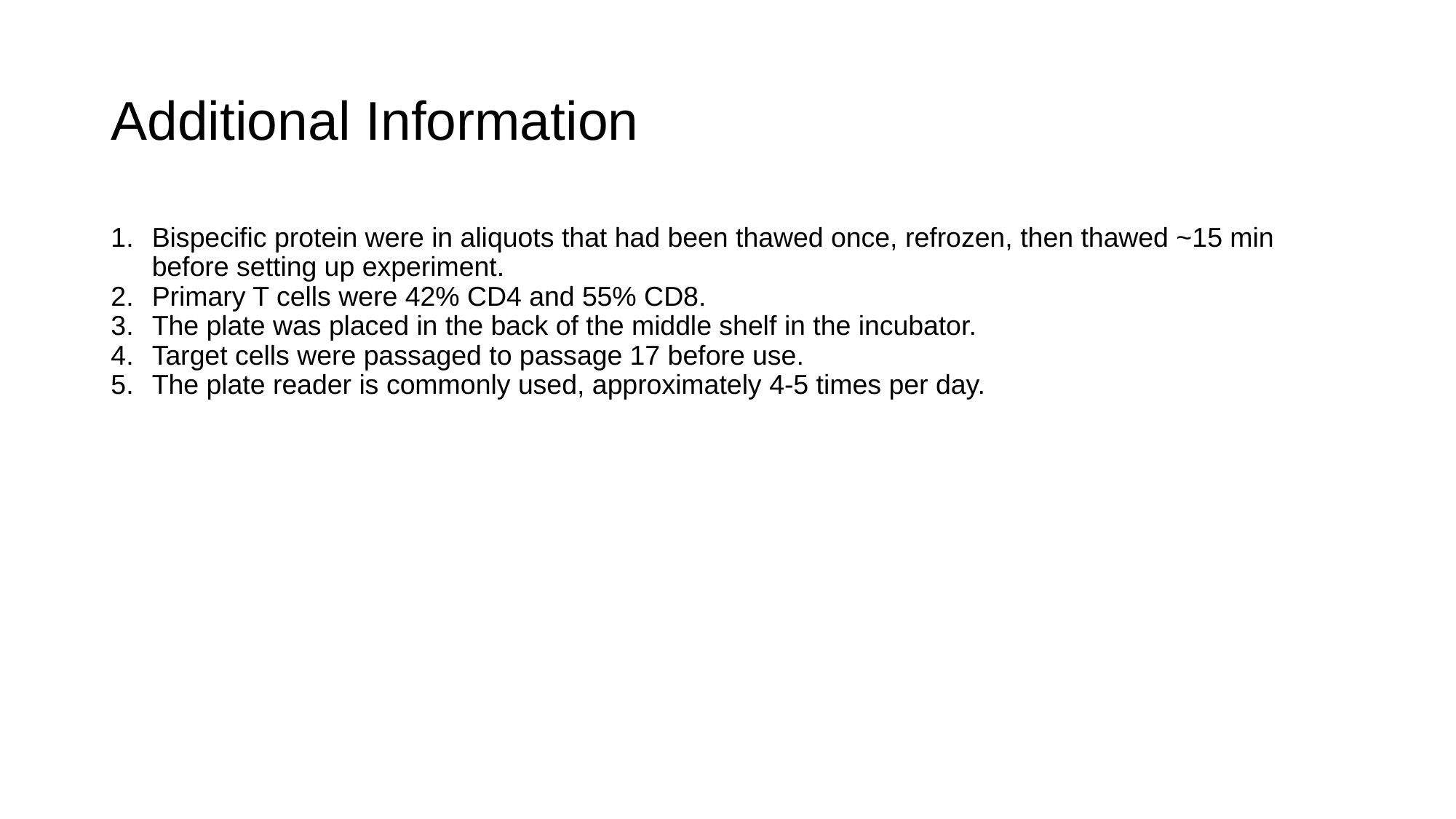

# Additional Information
Bispecific protein were in aliquots that had been thawed once, refrozen, then thawed ~15 min before setting up experiment.
Primary T cells were 42% CD4 and 55% CD8.
The plate was placed in the back of the middle shelf in the incubator.
Target cells were passaged to passage 17 before use.
The plate reader is commonly used, approximately 4-5 times per day.